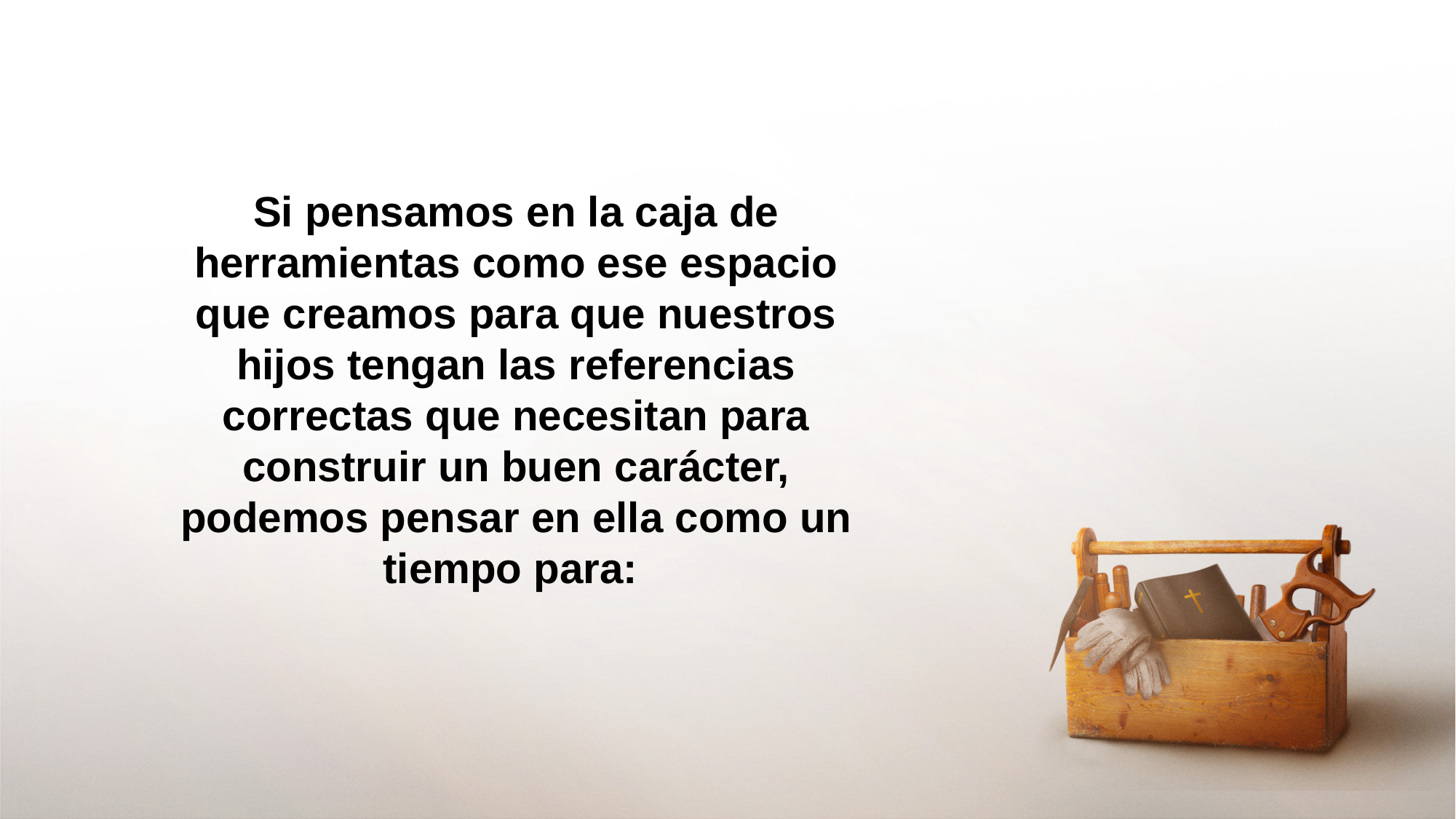

Si pensamos en la caja de herramientas como ese espacio que creamos para que nuestros hijos tengan las referencias correctas que necesitan para construir un buen carácter, podemos pensar en ella como un tiempo para: